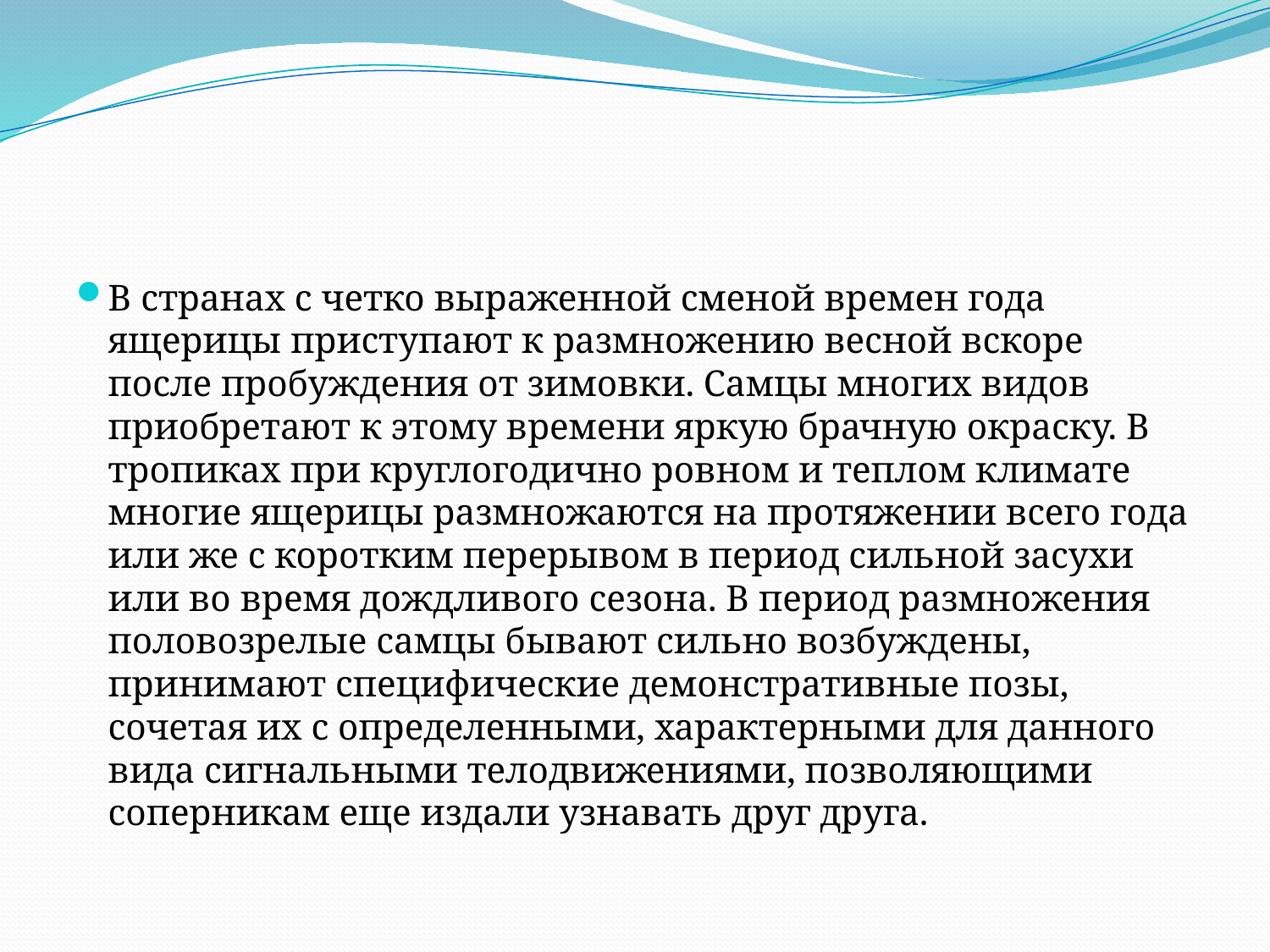

#
В странах с четко выраженной сменой времен года ящерицы приступают к размножению весной вскоре после пробуждения от зимовки. Самцы многих видов приобретают к этому времени яркую брачную окраску. В тропиках при круглогодично ровном и теплом климате многие ящерицы размножаются на протяжении всего года или же с коротким перерывом в период сильной засухи или во время дождливого сезона. В период размножения половозрелые самцы бывают сильно возбуждены, принимают специфические демонстративные позы, сочетая их с определенными, характерными для данного вида сигнальными телодвижениями, позволяющими соперникам еще издали узнавать друг друга.